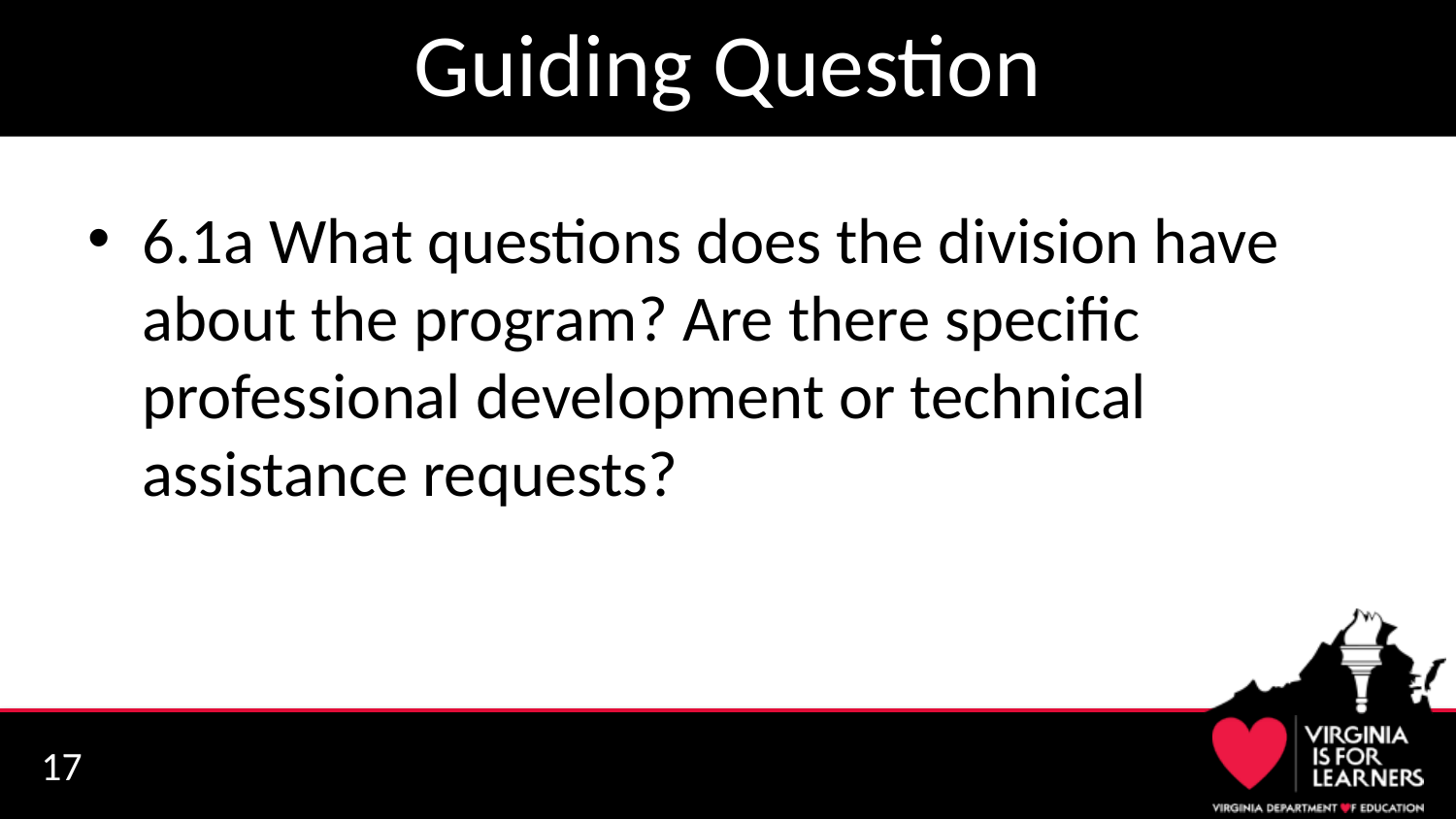

# Guiding Question
6.1a What questions does the division have about the program? Are there specific professional development or technical assistance requests?